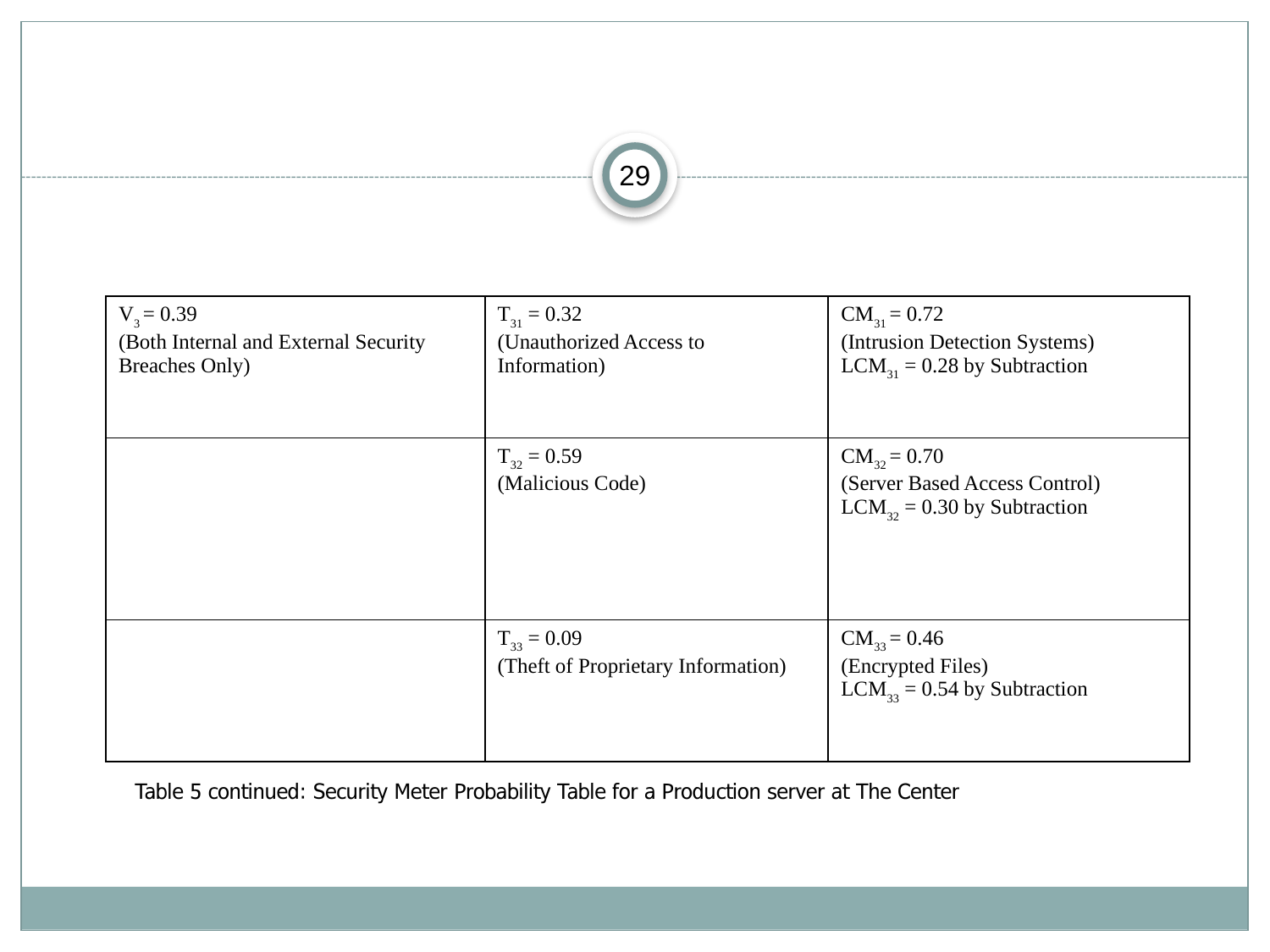

29
| V3 = 0.39 (Both Internal and External Security Breaches Only) | T31 = 0.32 (Unauthorized Access to Information) | CM31 = 0.72 (Intrusion Detection Systems) LCM31 = 0.28 by Subtraction |
| --- | --- | --- |
|  | T32 = 0.59 (Malicious Code) | CM32 = 0.70 (Server Based Access Control) LCM32 = 0.30 by Subtraction |
|  | T33 = 0.09 (Theft of Proprietary Information) | CM33 = 0.46 (Encrypted Files) LCM33 = 0.54 by Subtraction |
Table 5 continued: Security Meter Probability Table for a Production server at The Center